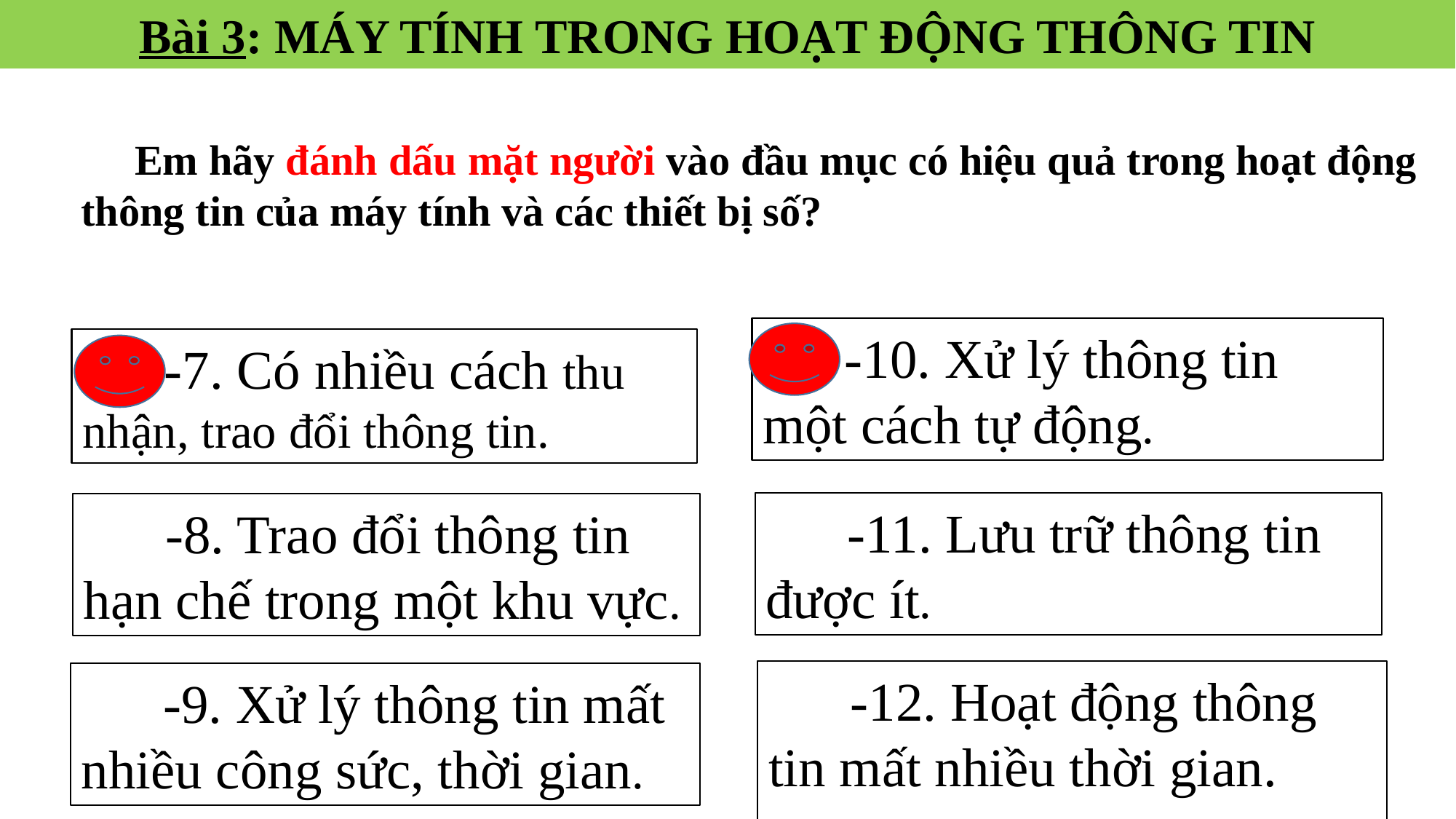

Bài 3: MÁY TÍNH TRONG HOẠT ĐỘNG THÔNG TIN
     Em hãy đánh dấu mặt người vào đầu mục có hiệu quả trong hoạt động thông tin của máy tính và các thiết bị số?
      -10. Xử lý thông tin một cách tự động.

      -7. Có nhiều cách thu nhận, trao đổi thông tin.

      -11. Lưu trữ thông tin được ít.
      -8. Trao đổi thông tin hạn chế trong một khu vực.
      -12. Hoạt động thông tin mất nhiều thời gian.
.
      -9. Xử lý thông tin mất nhiều công sức, thời gian.